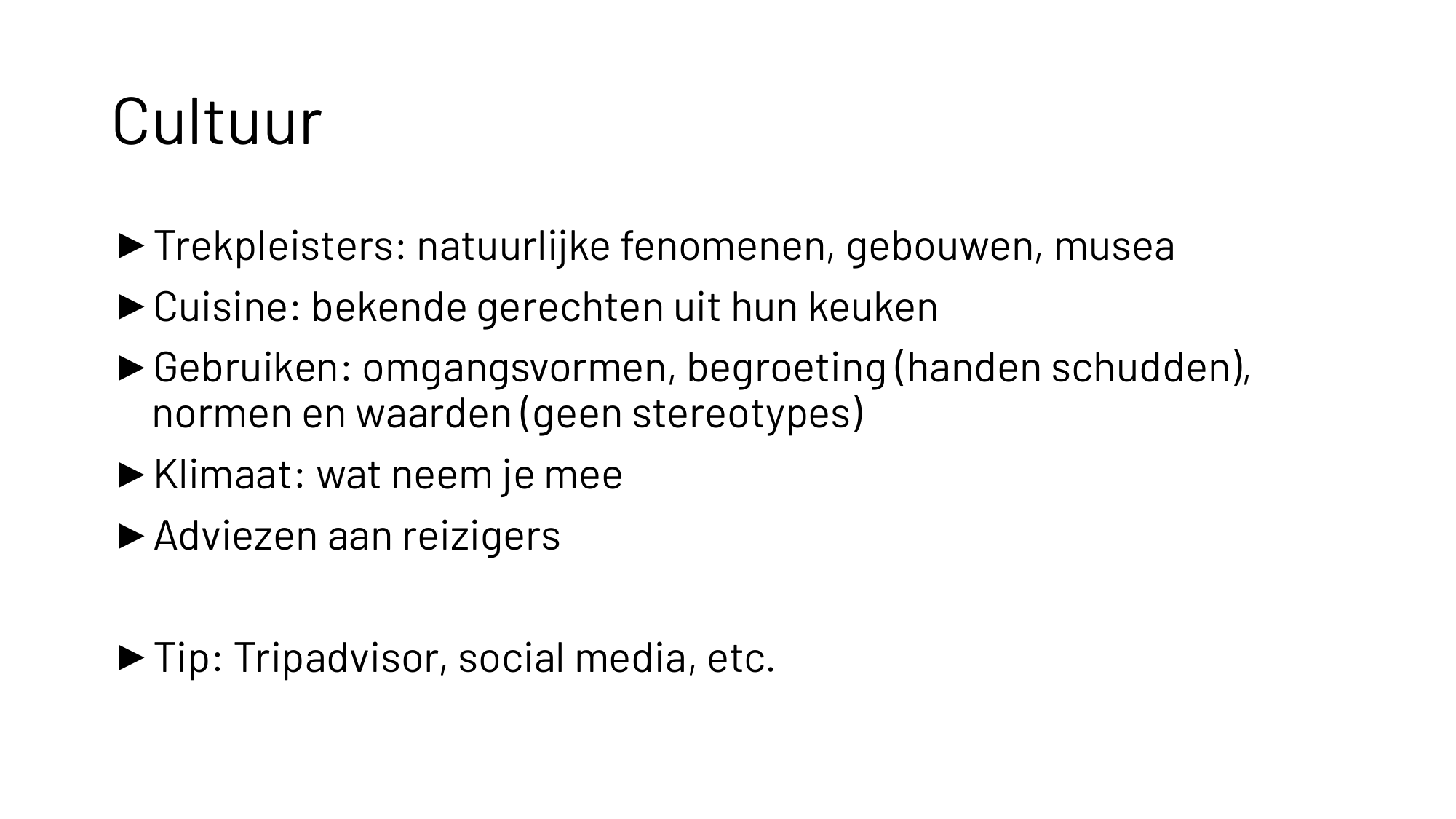

# Cultuur
Trekpleisters: natuurlijke fenomenen, gebouwen, musea
Cuisine: bekende gerechten uit hun keuken
Gebruiken: omgangsvormen, begroeting (handen schudden), normen en waarden (geen stereotypes)
Klimaat: wat neem je mee
Adviezen aan reizigers

Tip: Tripadvisor, social media, etc.